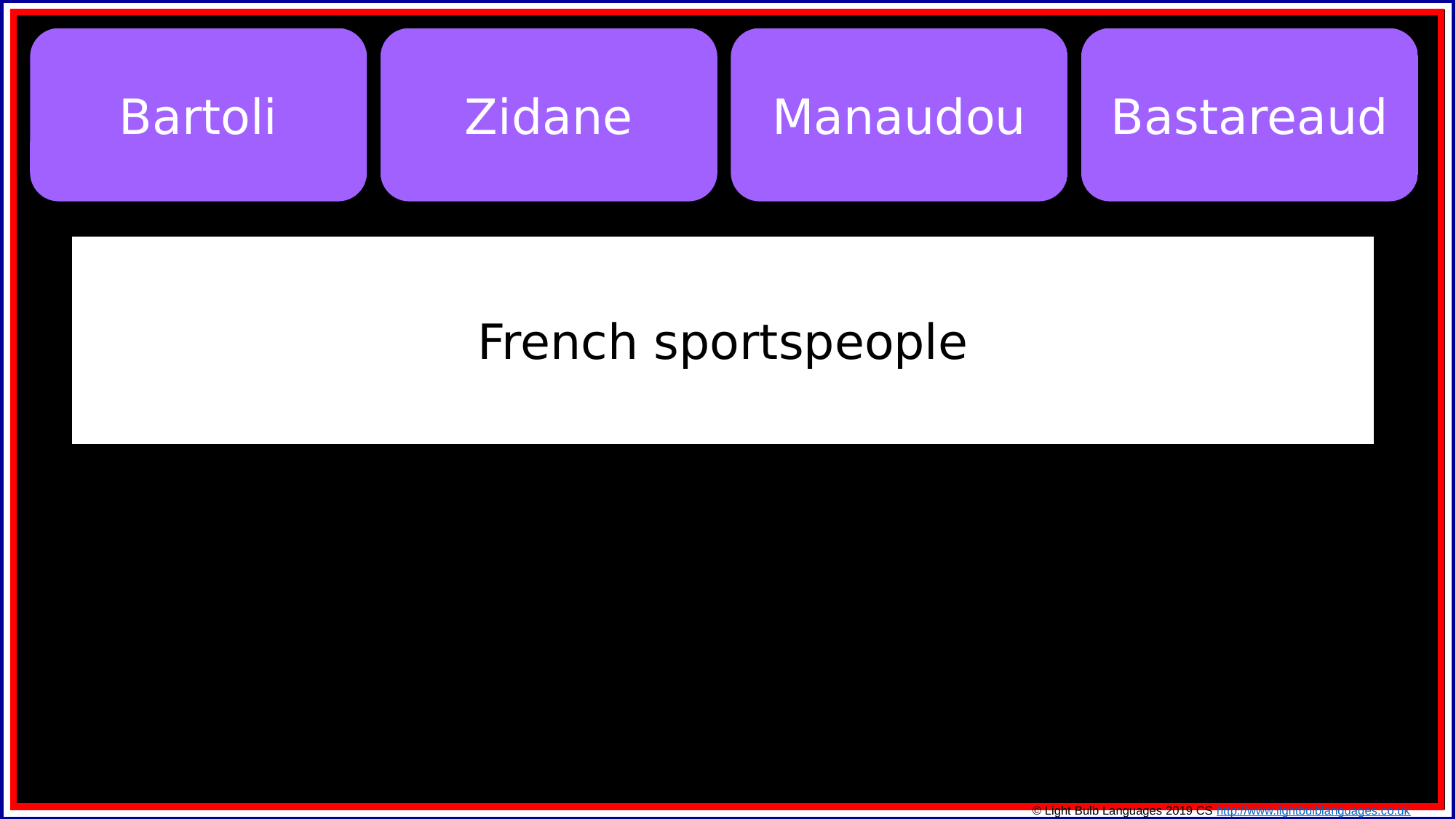

Bartoli
Zidane
Manaudou
Bastareaud
French sportspeople
© Light Bulb Languages 2019 CS http://www.lightbulblanguages.co.uk